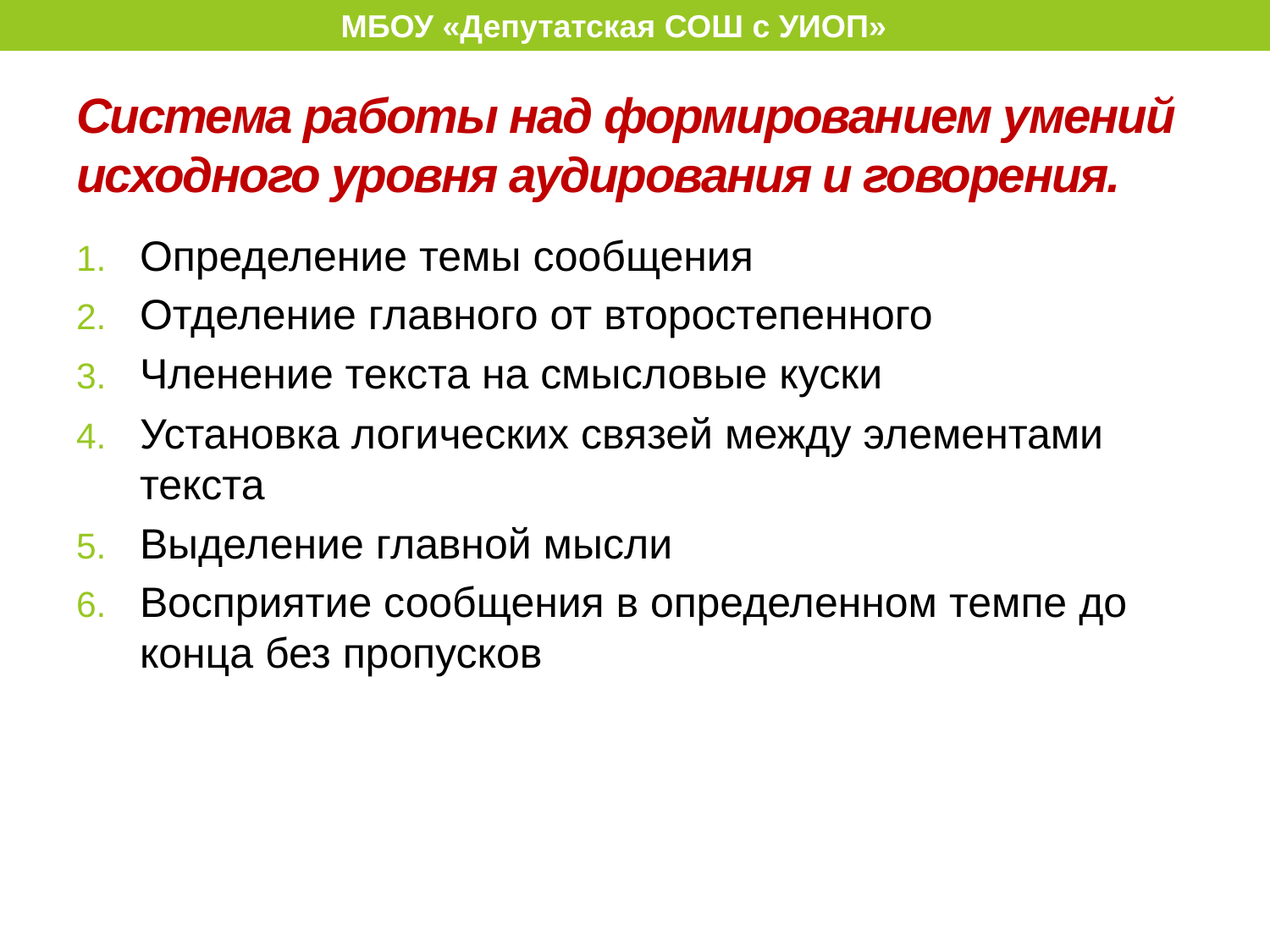

МБОУ «Депутатская СОШ с УИОП»
# Система работы над формированием умений исходного уровня аудирования и говорения.
Определение темы сообщения
Отделение главного от второстепенного
Членение текста на смысловые куски
Установка логических связей между элементами текста
Выделение главной мысли
Восприятие сообщения в определенном темпе до конца без пропусков